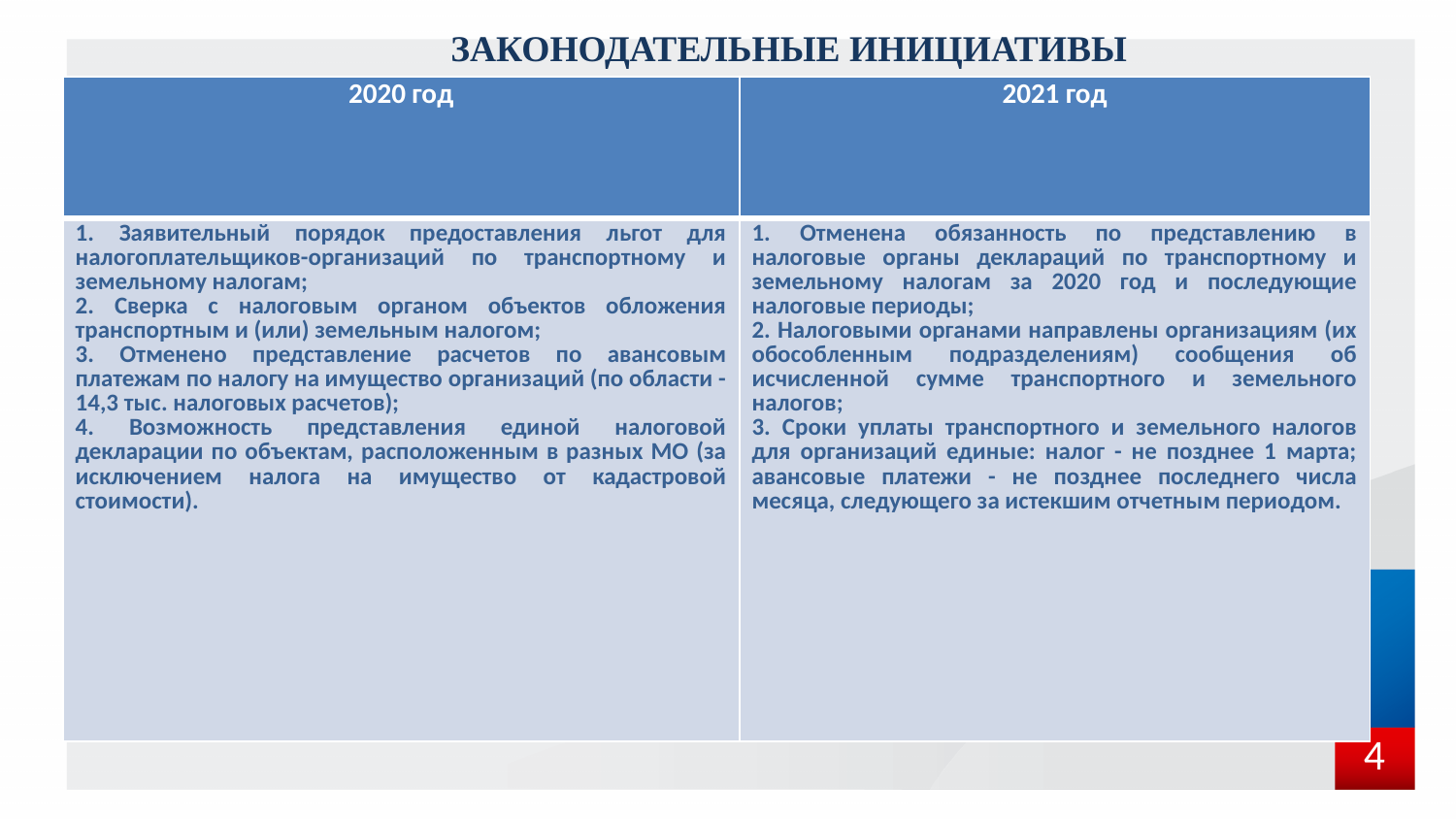

# ЗАКОНОДАТЕЛЬНЫЕ ИНИЦИАТИВЫ

| 2020 год | 2021 год |
| --- | --- |
| 1. Заявительный порядок предоставления льгот для налогоплательщиков-организаций по транспортному и земельному налогам; 2. Сверка с налоговым органом объектов обложения транспортным и (или) земельным налогом; 3. Отменено представление расчетов по авансовым платежам по налогу на имущество организаций (по области -14,3 тыс. налоговых расчетов); 4. Возможность представления единой налоговой декларации по объектам, расположенным в разных МО (за исключением налога на имущество от кадастровой стоимости). | 1. Отменена обязанность по представлению в налоговые органы деклараций по транспортному и земельному налогам за 2020 год и последующие налоговые периоды; 2. Налоговыми органами направлены организациям (их обособленным подразделениям) сообщения об исчисленной сумме транспортного и земельного налогов; 3. Сроки уплаты транспортного и земельного налогов для организаций единые: налог - не позднее 1 марта; авансовые платежи - не позднее последнего числа месяца, следующего за истекшим отчетным периодом. |

4